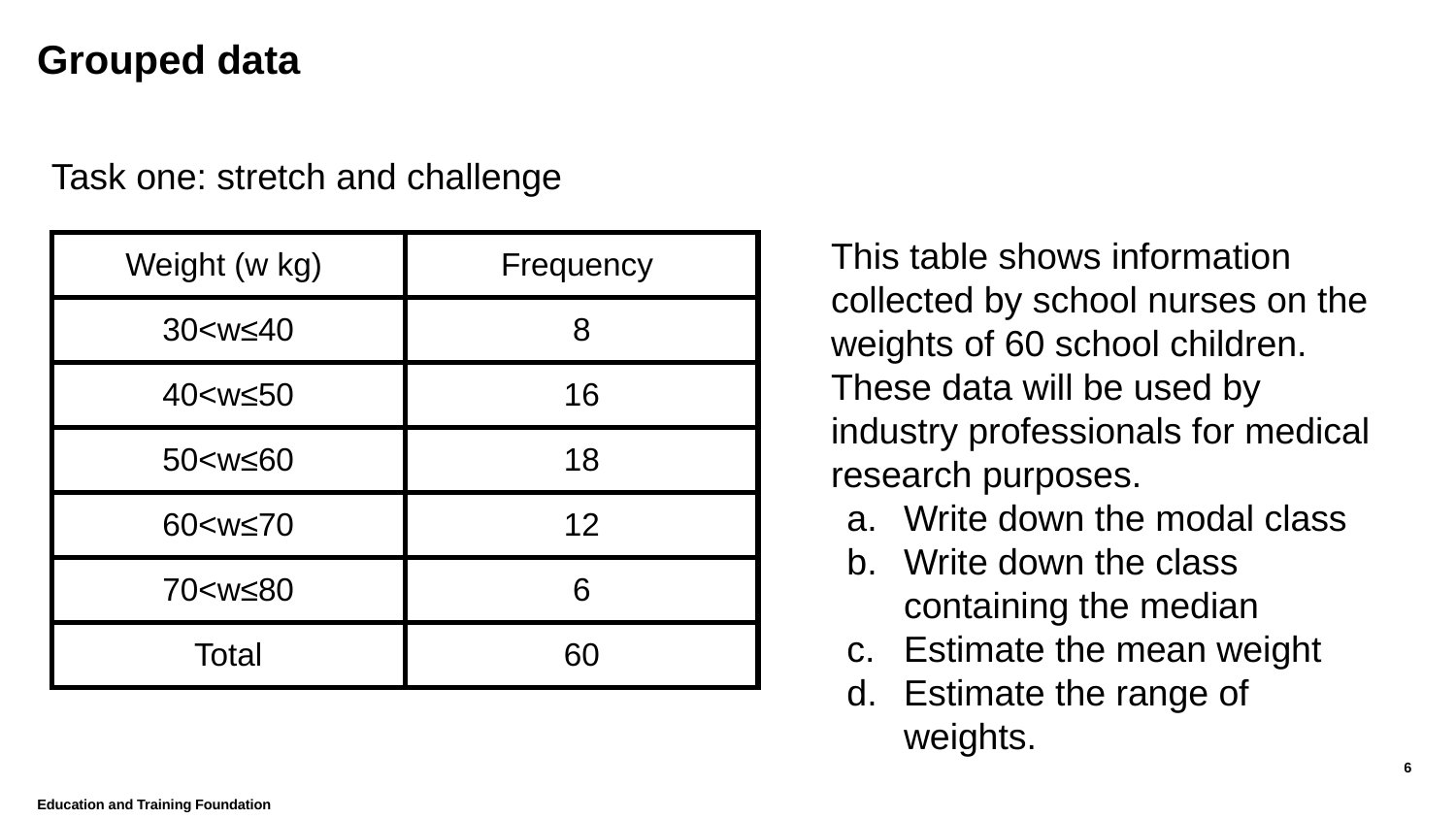

# Grouped data
Task one: stretch and challenge
This table shows information collected by school nurses on the weights of 60 school children. These data will be used by industry professionals for medical research purposes.
Write down the modal class
Write down the class containing the median
Estimate the mean weight
Estimate the range of weights.
| Weight (w kg) | Frequency |
| --- | --- |
| 30<w≤40 | 8 |
| 40<w≤50 | 16 |
| 50<w≤60 | 18 |
| 60<w≤70 | 12 |
| 70<w≤80 | 6 |
| Total | 60 |
16
Education and Training Foundation